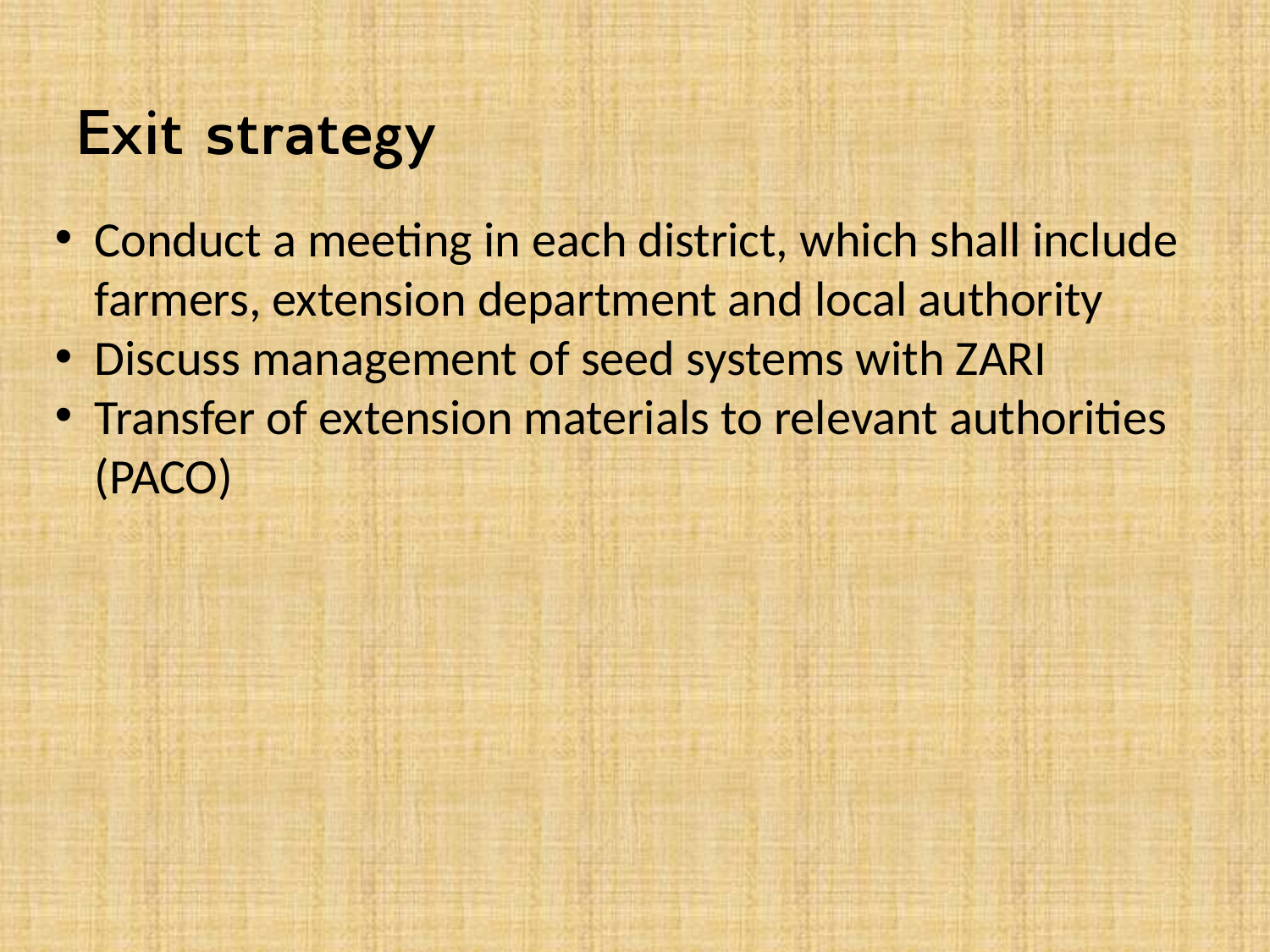

Exit strategy
Conduct a meeting in each district, which shall include farmers, extension department and local authority
Discuss management of seed systems with ZARI
Transfer of extension materials to relevant authorities (PACO)